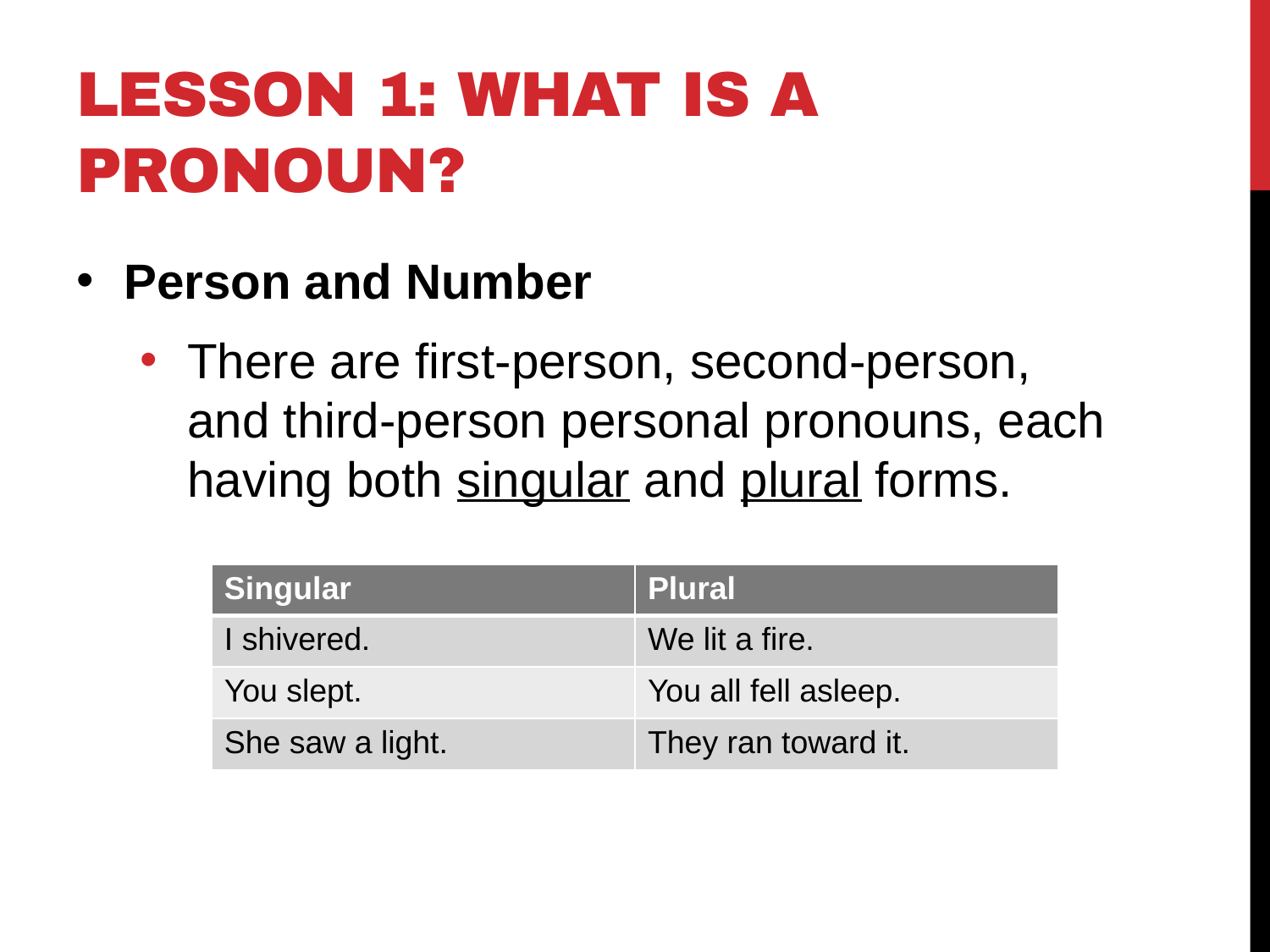

# Lesson 1: What is a Pronoun?
Person and Number
There are first-person, second-person, and third-person personal pronouns, each having both singular and plural forms.

| Singular | Plural |
| --- | --- |
| I shivered. | We lit a fire. |
| You slept. | You all fell asleep. |
| She saw a light. | They ran toward it. |